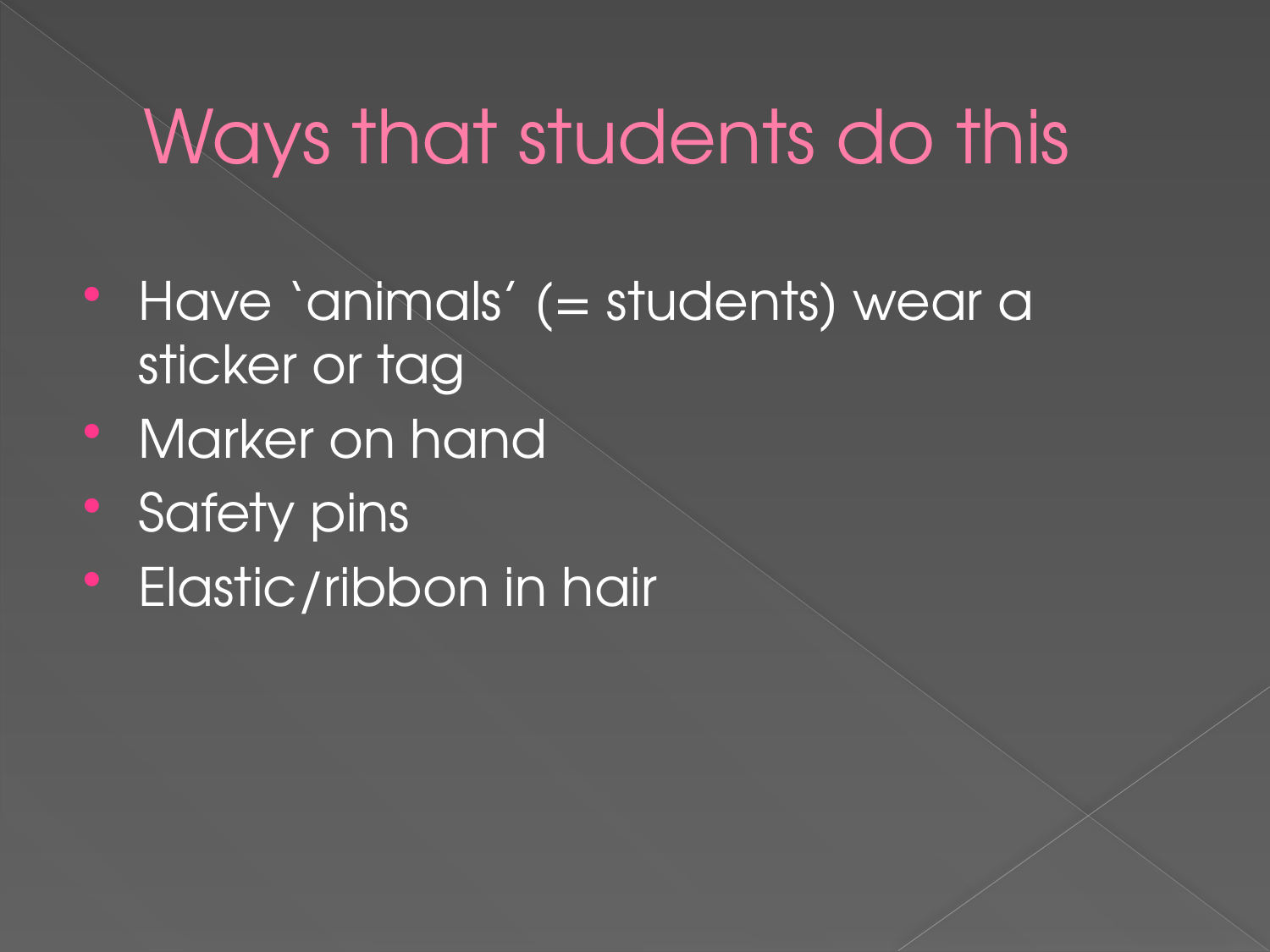

# Ways that students do this
Have ‘animals’ (= students) wear a sticker or tag
Marker on hand
Safety pins
Elastic/ribbon in hair